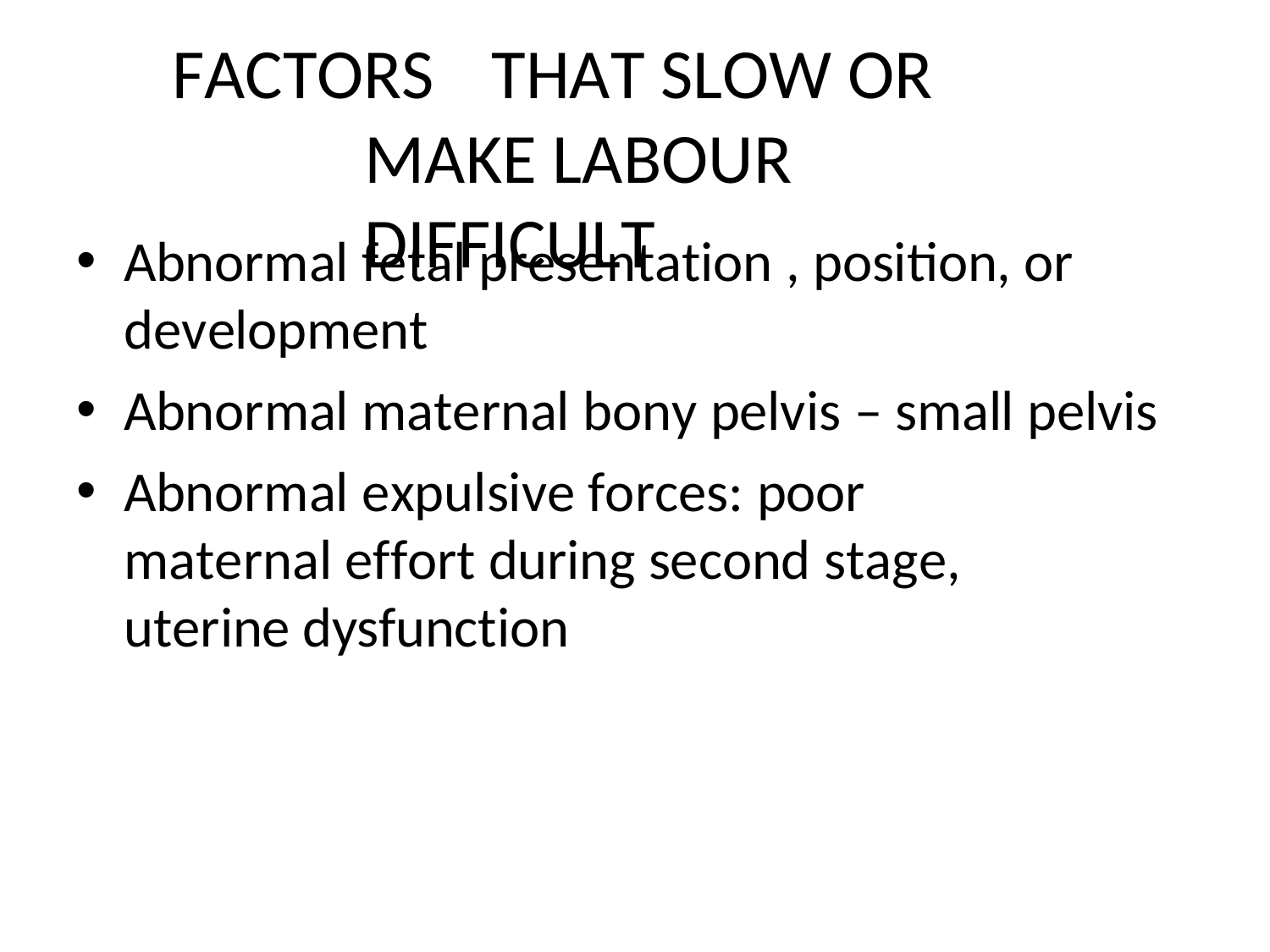

FACTORS	THAT SLOW OR	MAKE LABOUR DIFFICULT
Abnormal fetal presentation , position, or
development

Abnormal maternal bony pelvis – small pelvis

Abnormal expulsive forces: poor maternal effort during second stage, uterine dysfunction